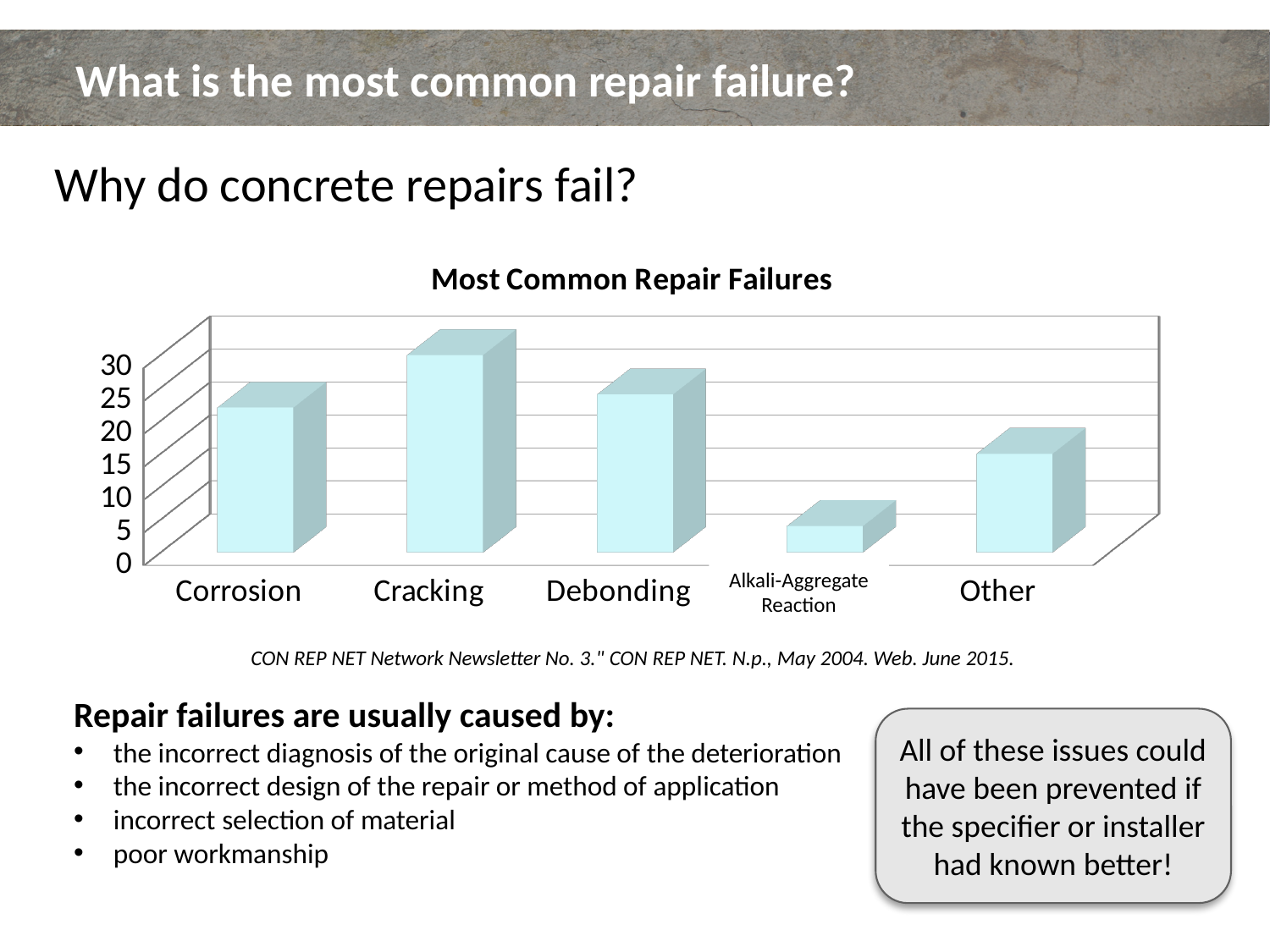

# What is the most common repair failure?
Why do concrete repairs fail?

[unsupported chart]

Alkali-Aggregate Reaction
CON REP NET Network Newsletter No. 3." CON REP NET. N.p., May 2004. Web. June 2015.
Repair failures are usually caused by:
the incorrect diagnosis of the original cause of the deterioration
the incorrect design of the repair or method of application
incorrect selection of material
poor workmanship
All of these issues could have been prevented if the specifier or installer had known better!